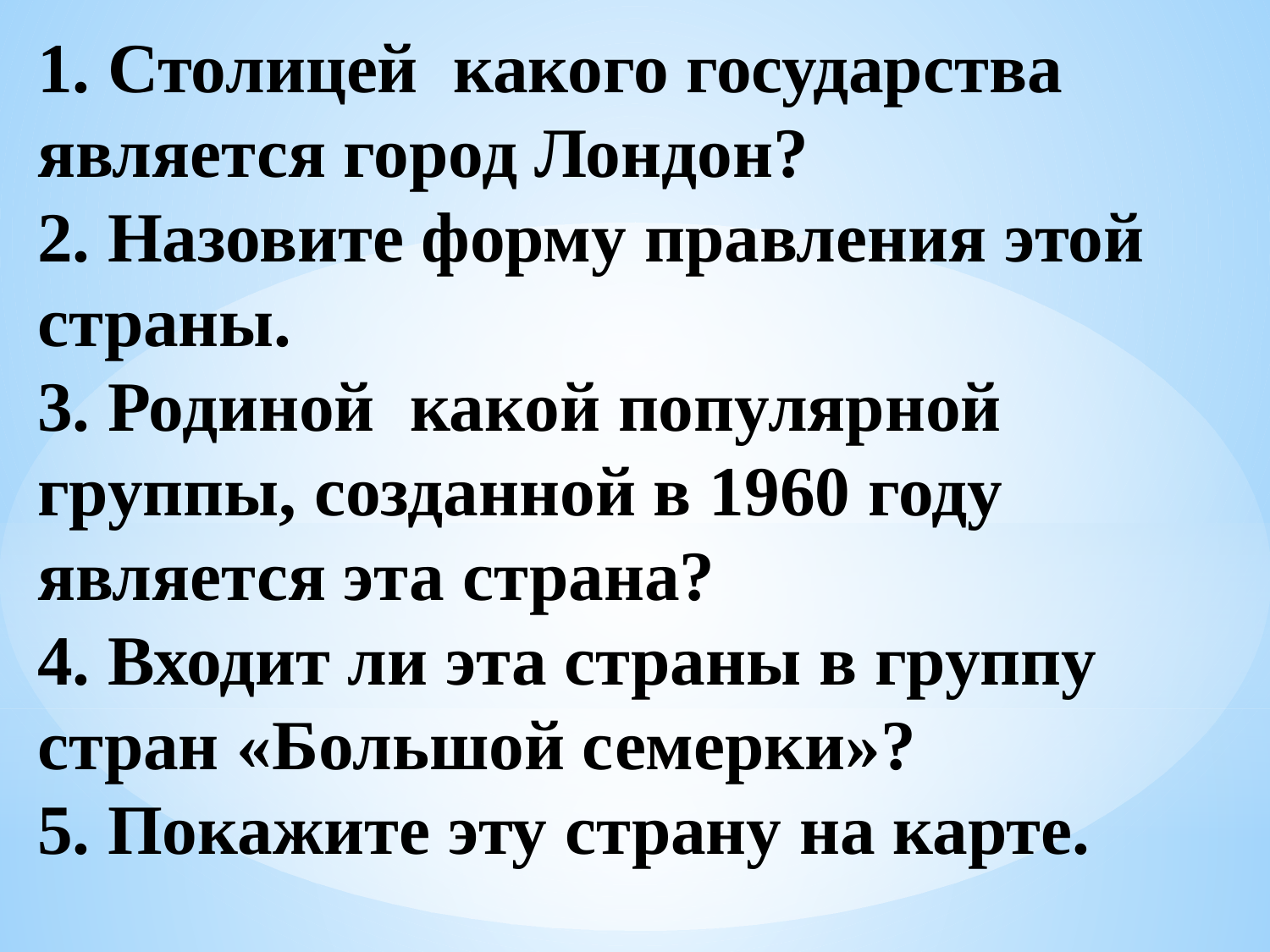

1. Столицей  какого государства является город Лондон?
2. Назовите форму правления этой страны.
3. Родиной  какой популярной группы, созданной в 1960 году является эта страна?
4. Входит ли эта страны в группу стран «Большой семерки»?
5. Покажите эту страну на карте.